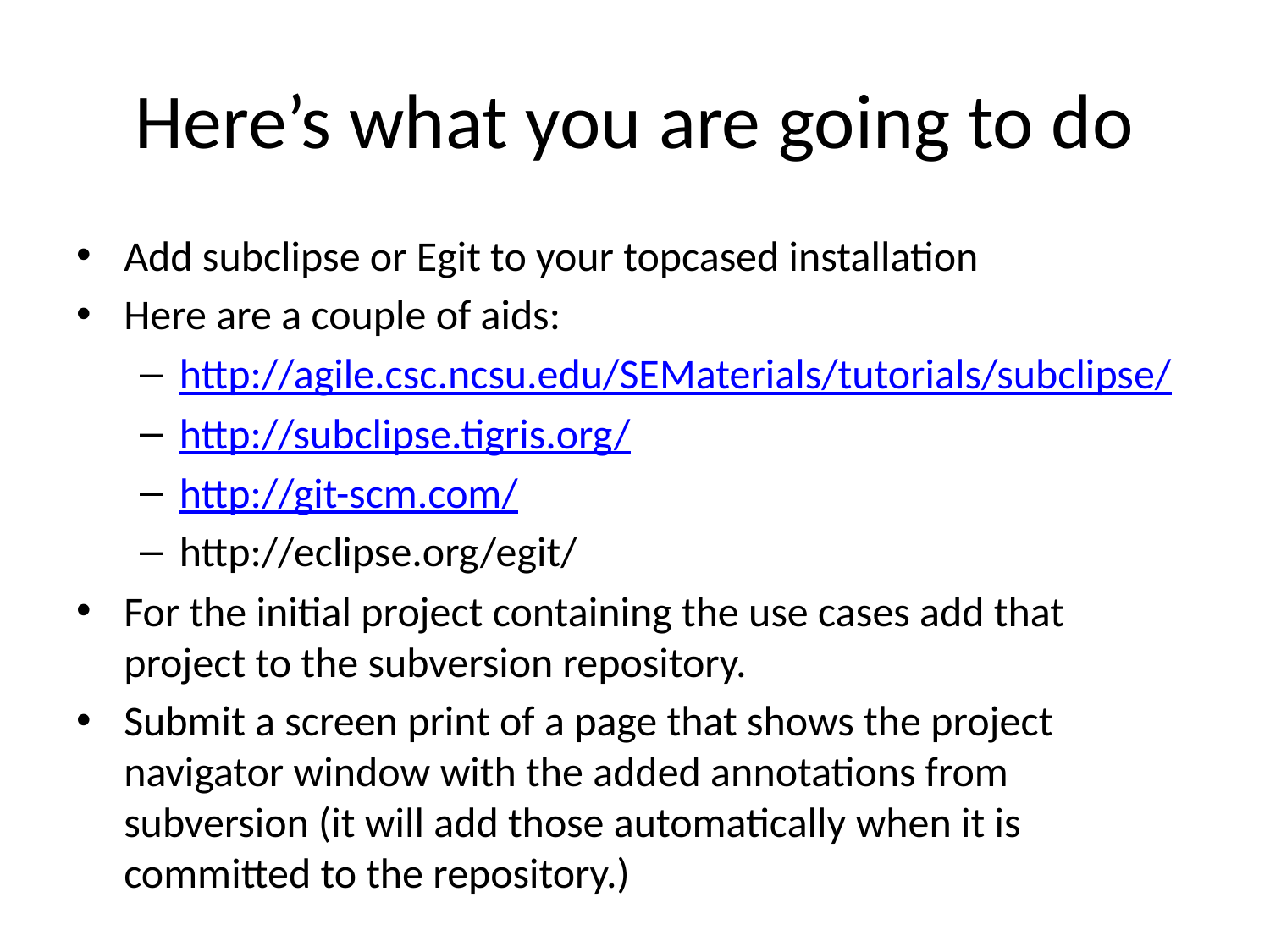

# Here’s what you are going to do
Add subclipse or Egit to your topcased installation
Here are a couple of aids:
http://agile.csc.ncsu.edu/SEMaterials/tutorials/subclipse/
http://subclipse.tigris.org/
http://git-scm.com/
http://eclipse.org/egit/
For the initial project containing the use cases add that project to the subversion repository.
Submit a screen print of a page that shows the project navigator window with the added annotations from subversion (it will add those automatically when it is committed to the repository.)